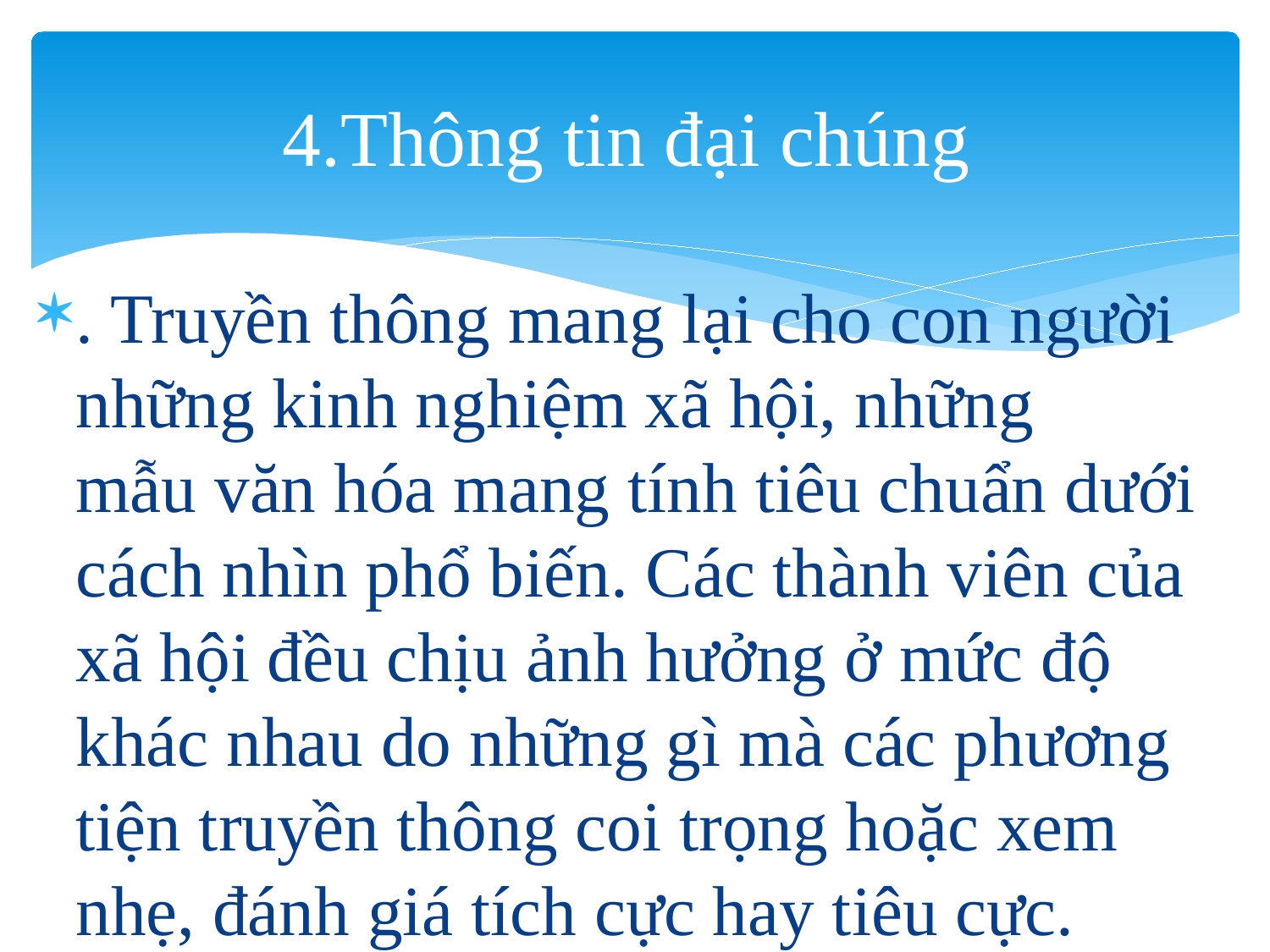

# 4.Thông tin đại chúng
. Truyền thông mang lại cho con người những kinh nghiệm xã hội, những mẫu văn hóa mang tính tiêu chuẩn dưới cách nhìn phổ biến. Các thành viên của xã hội đều chịu ảnh hưởng ở mức độ khác nhau do những gì mà các phương tiện truyền thông coi trọng hoặc xem nhẹ, đánh giá tích cực hay tiêu cực.